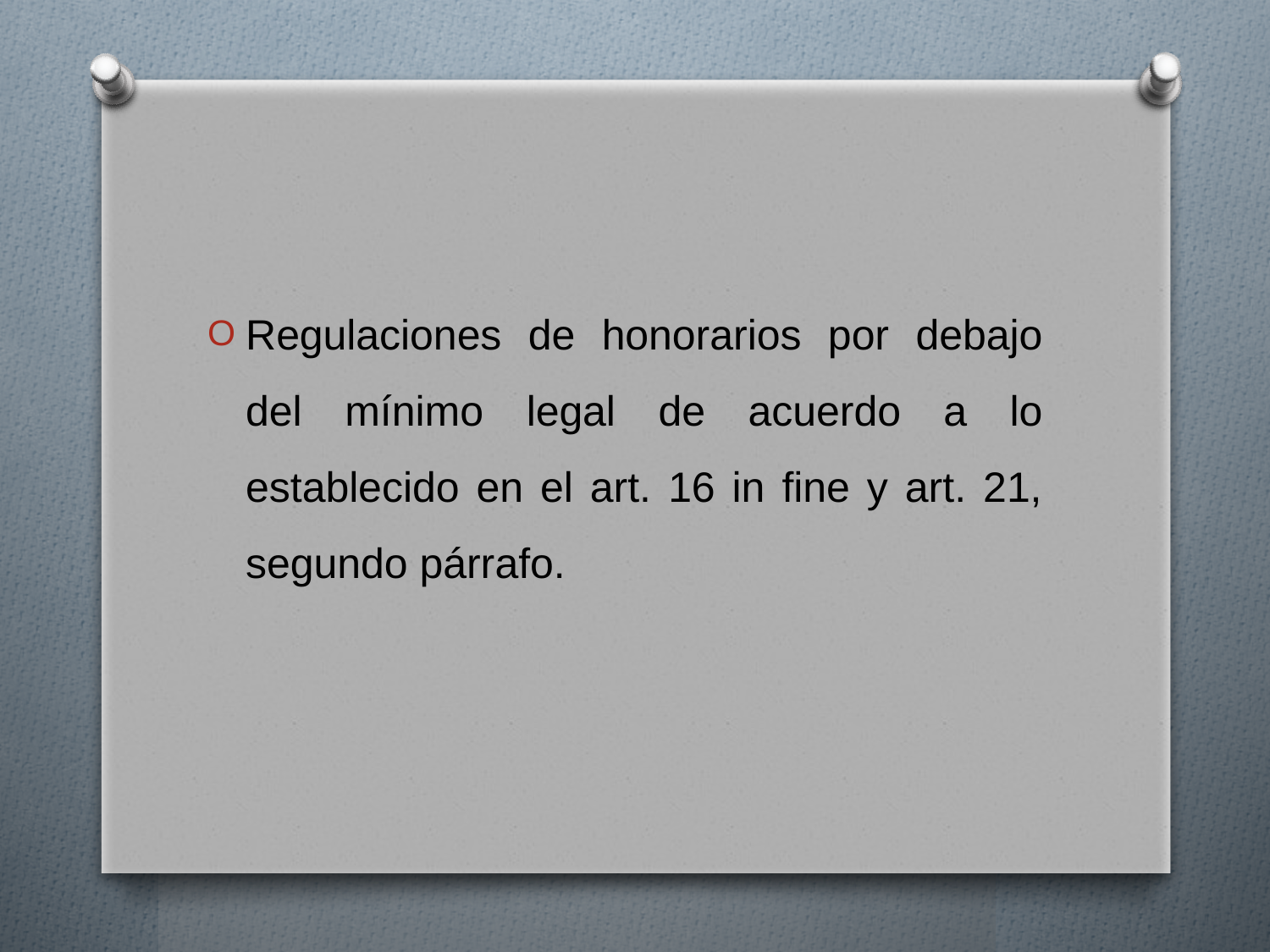

Regulaciones de honorarios por debajo del mínimo legal de acuerdo a lo establecido en el art. 16 in fine y art. 21, segundo párrafo.